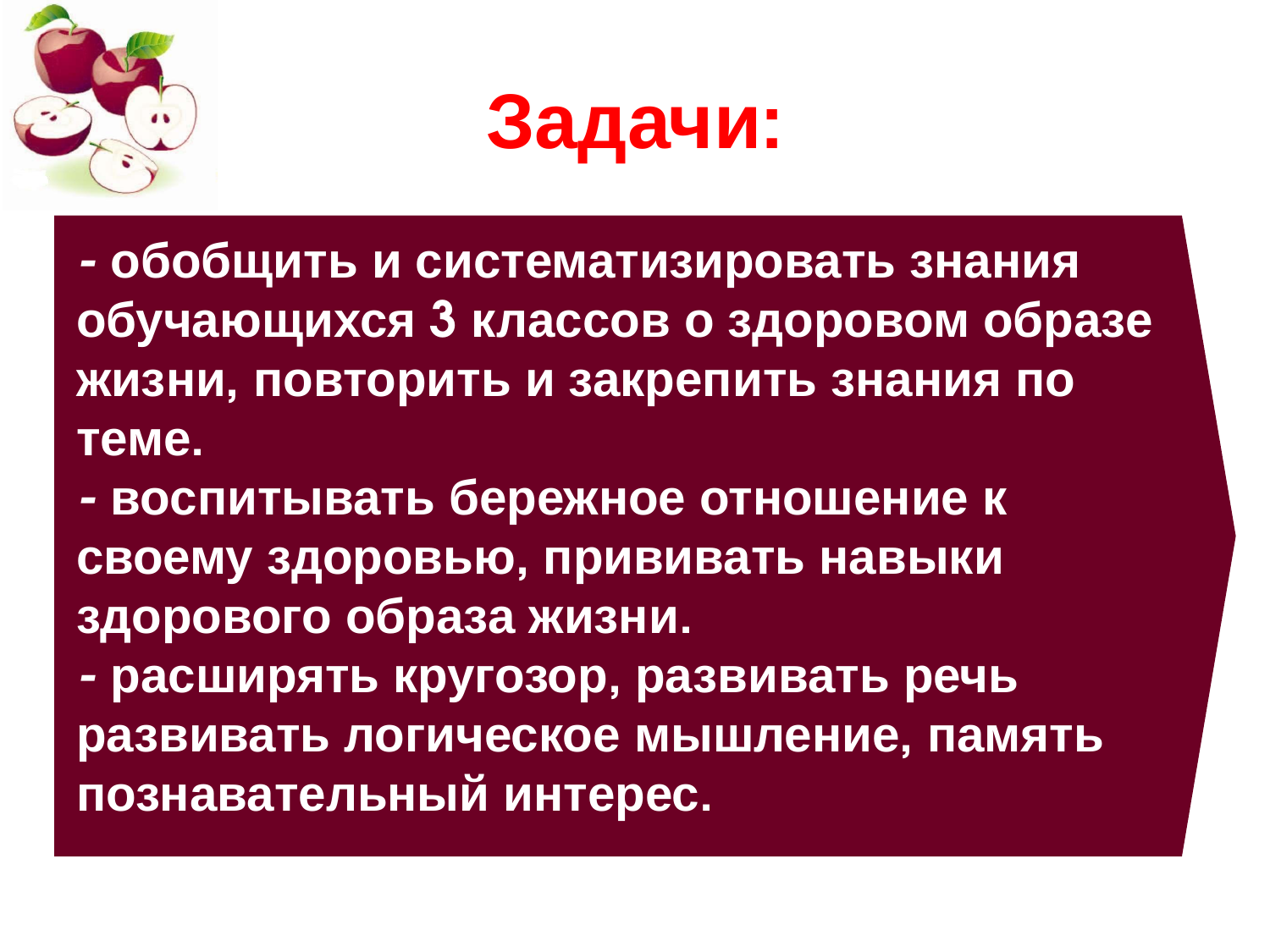

# Задачи:
- обобщить и систематизировать знания обучающихся 3 классов о здоровом образе жизни, повторить и закрепить знания по теме.
- воспитывать бережное отношение к своему здоровью, прививать навыки здорового образа жизни.
- расширять кругозор, развивать речь развивать логическое мышление, память познавательный интерес.